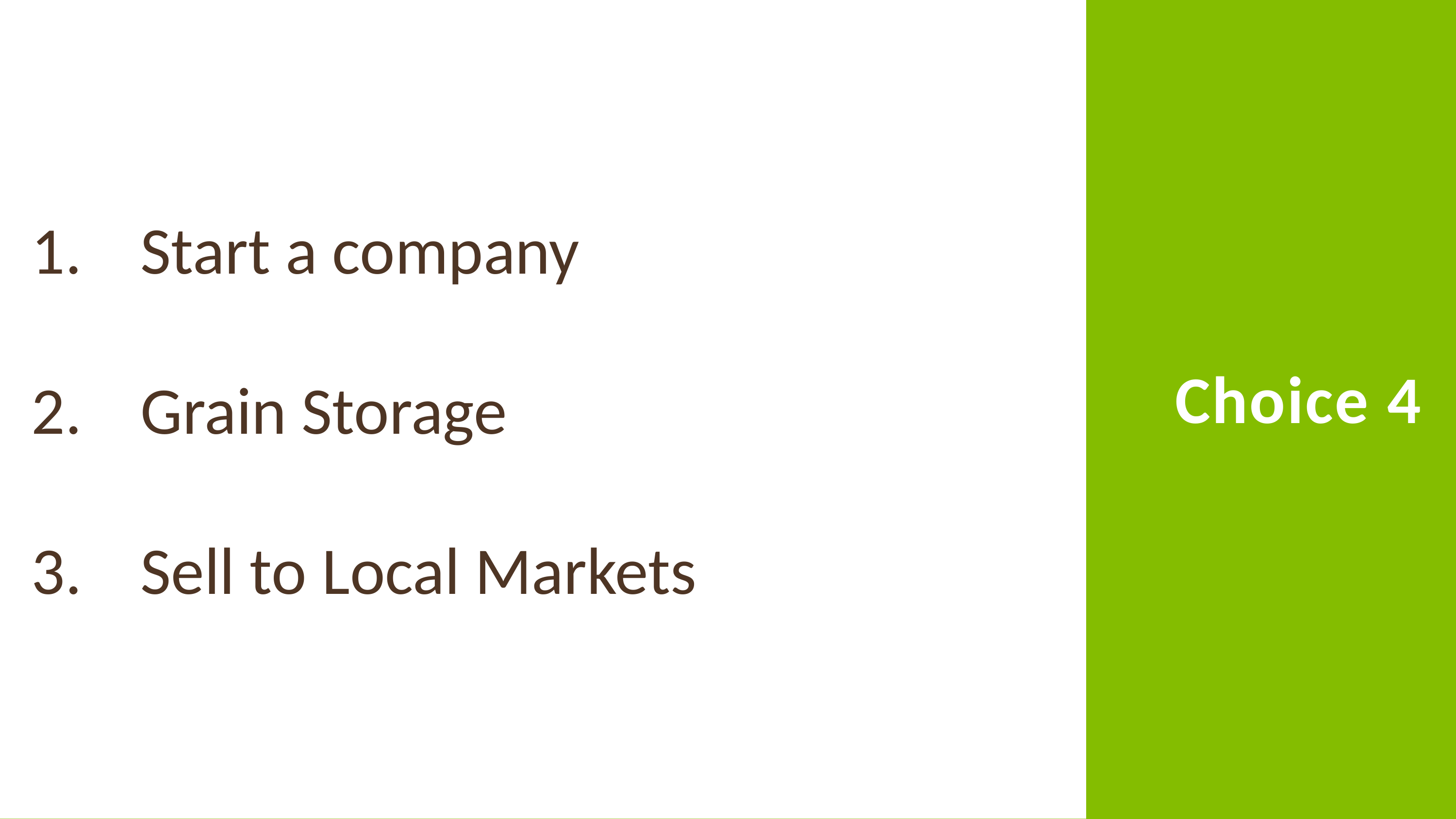

Start a company

Grain Storage

Sell to Local Markets
Choice 4